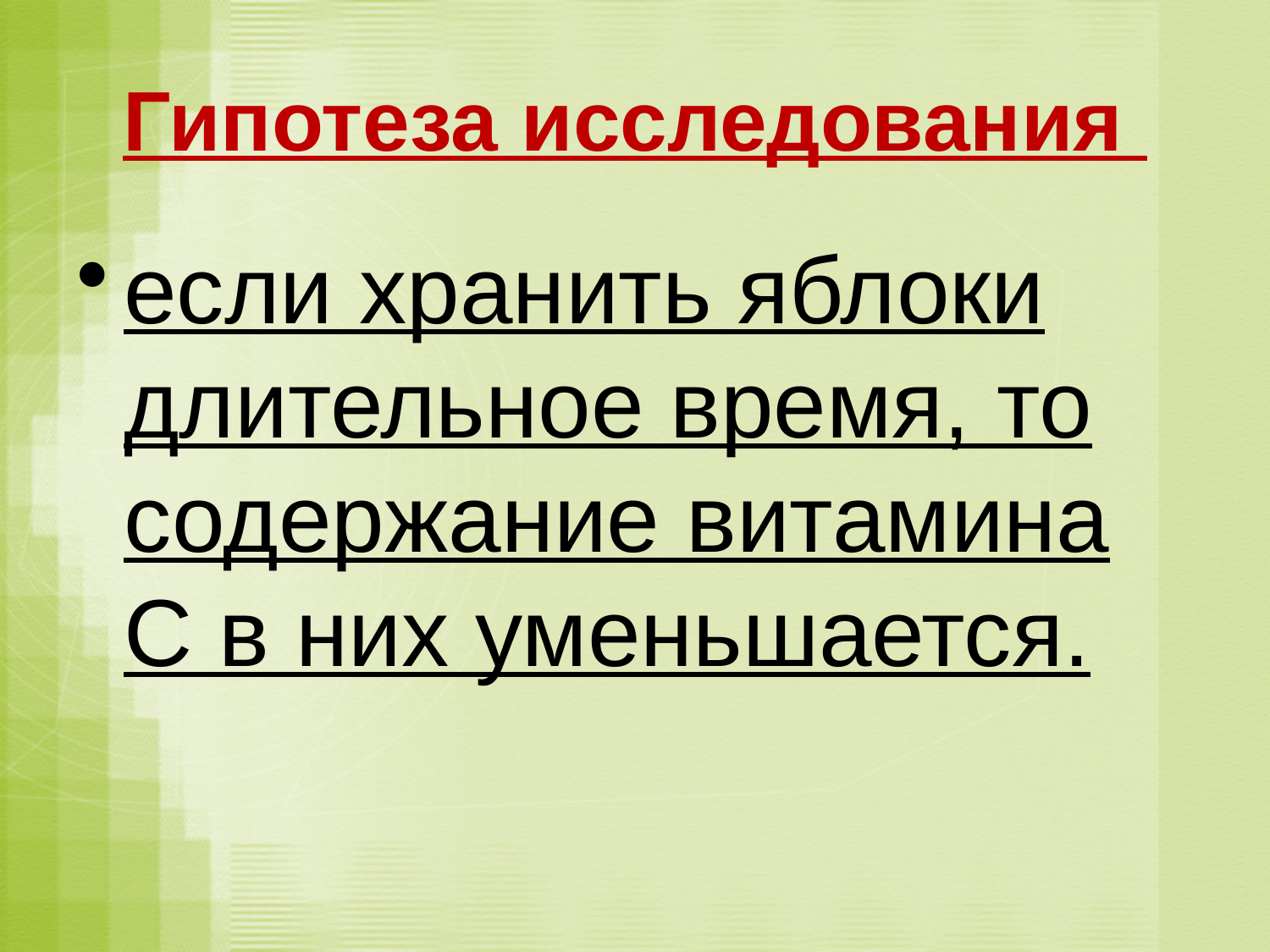

# Гипотеза исследования
если хранить яблоки длительное время, то содержание витамина С в них уменьшается.